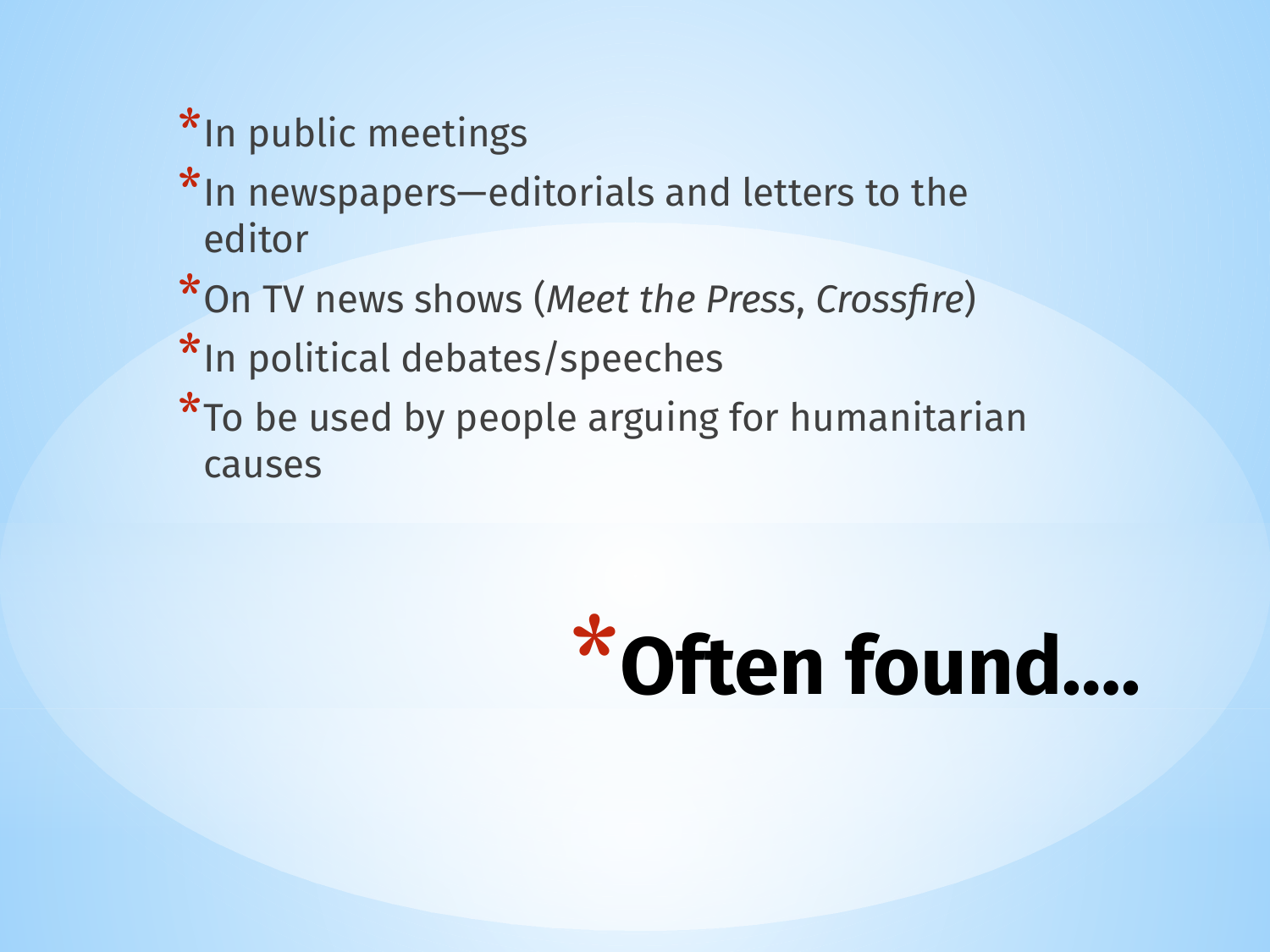

In public meetings
In newspapers—editorials and letters to the editor
On TV news shows (Meet the Press, Crossfire)
In political debates/speeches
To be used by people arguing for humanitarian causes

# Often found….